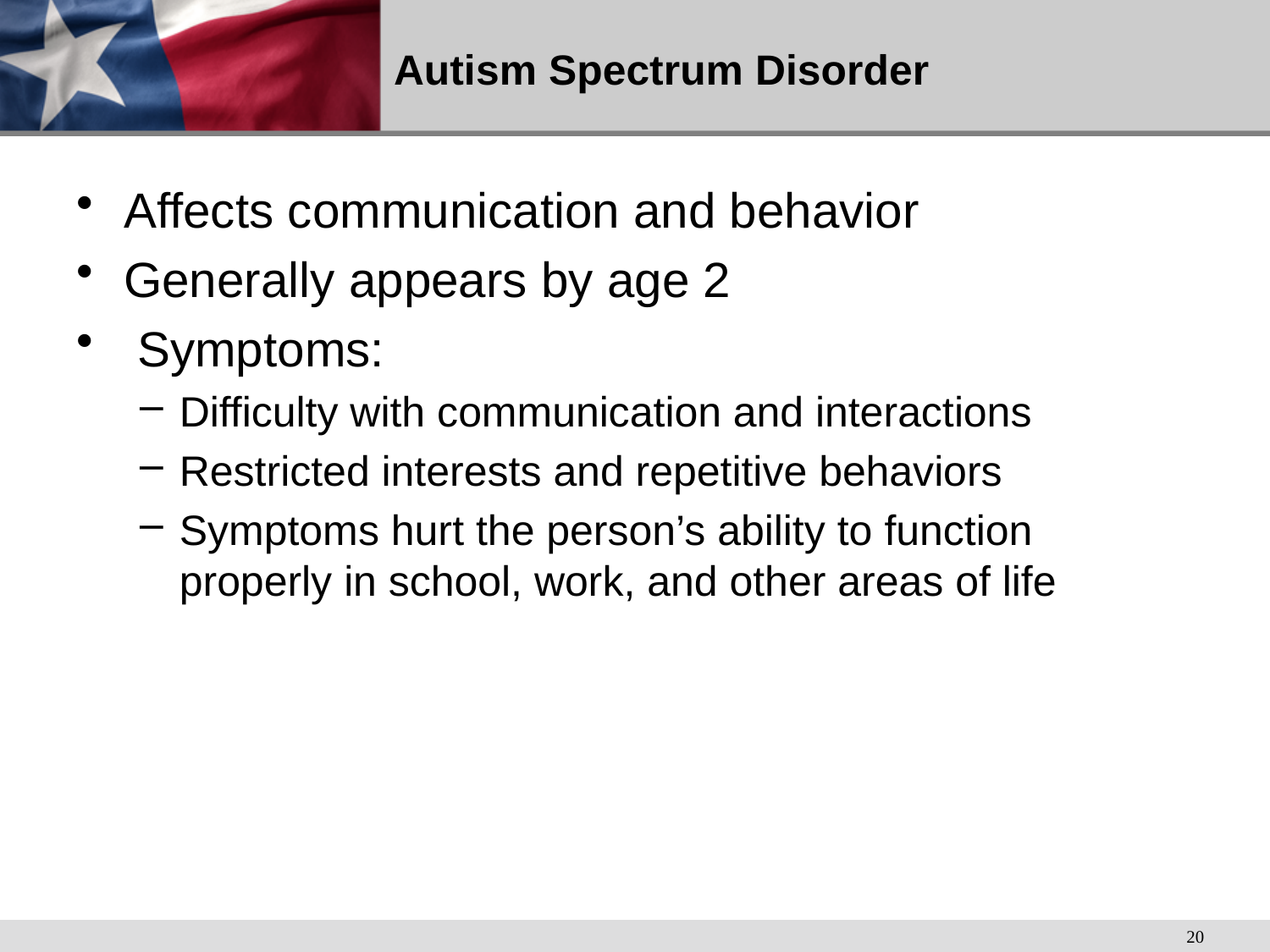

# Autism Spectrum Disorder
Affects communication and behavior
Generally appears by age 2
 Symptoms:
Difficulty with communication and interactions
Restricted interests and repetitive behaviors
Symptoms hurt the person’s ability to function properly in school, work, and other areas of life
20